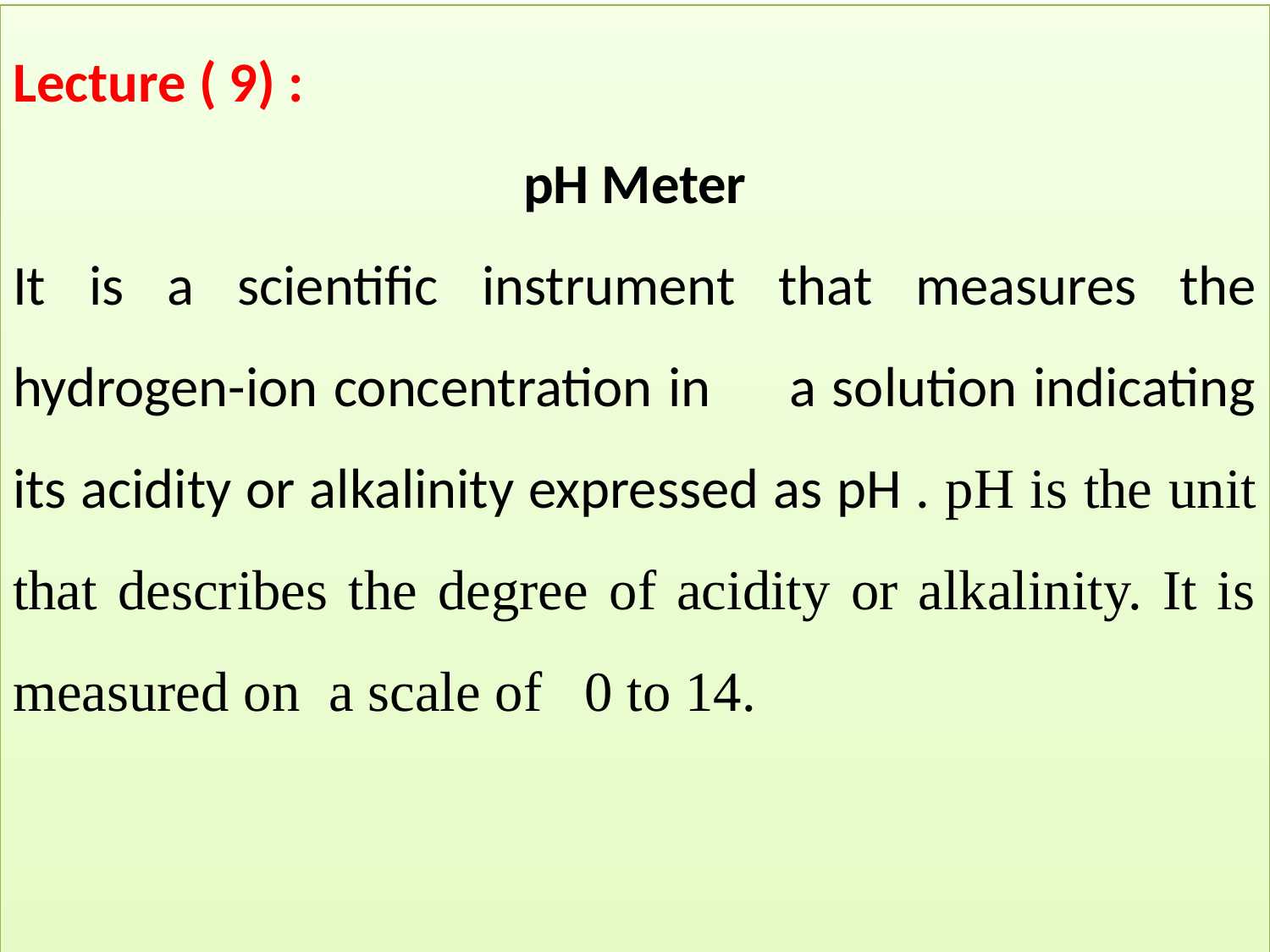

Lecture ( 9) :
pH Meter
It is a scientific instrument that measures the hydrogen-ion concentration in     a solution indicating its acidity or alkalinity expressed as pH . pH is the unit that describes the degree of acidity or alkalinity. It is measured on  a scale of   0 to 14.